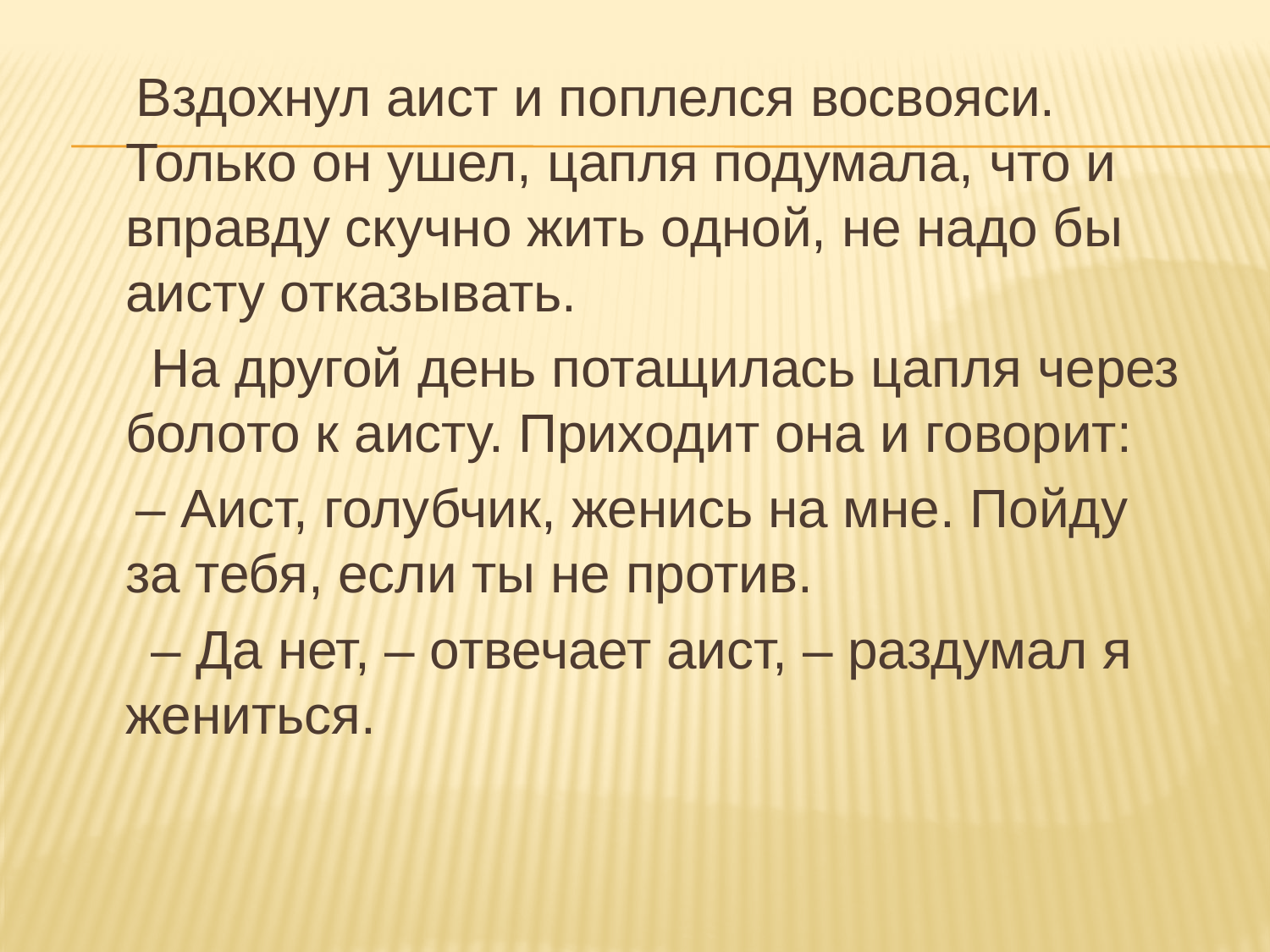

Вздохнул аист и поплелся восвояси. Только он ушел, цапля подумала, что и вправду скучно жить одной, не надо бы аисту отказывать.
     На другой день потащилась цапля через болото к аисту. Приходит она и говорит:
    – Аист, голубчик, женись на мне. Пойду за тебя, если ты не против.
     – Да нет, – отвечает аист, – раздумал я жениться.